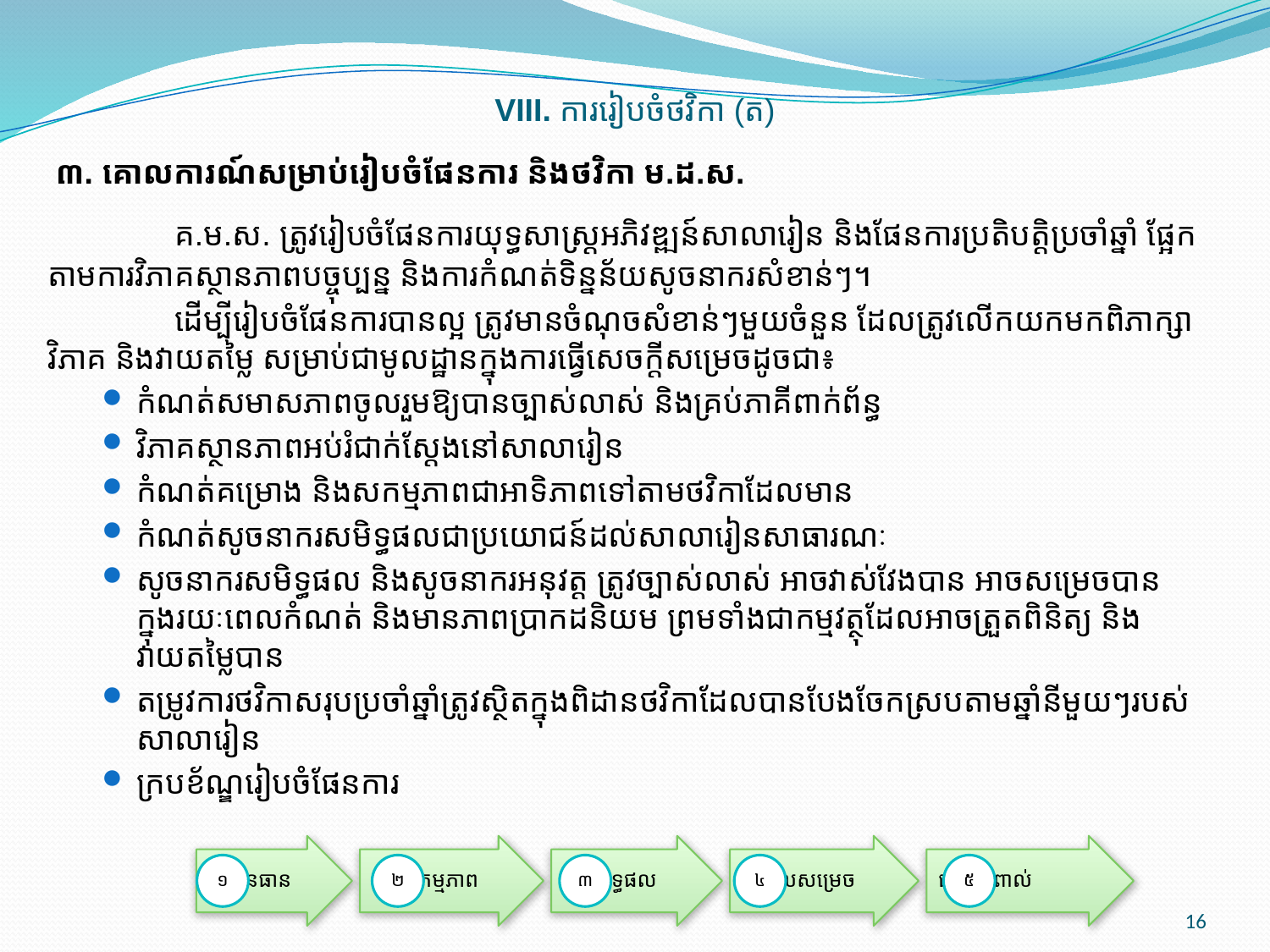

# VIII. ការរៀបចំថវិកា (ត)
 ៣. គោលការណ៍សម្រាប់រៀបចំផែនការ និងថវិកា ម.ដ.ស.
	គ.ម.ស. ត្រូវរៀបចំផែនការយុទ្ធសាស្រ្ត​​អភិវឌ្ឍន៍​សាលារៀន និងផែនការប្រតិបត្តិប្រចាំ​ឆ្នាំ ផ្អែកតាមការវិភាគស្ថានភាពបច្ចុប្បន្ន និងការ​កំណត់​ទិន្នន័យសូចនាករសំខាន់ៗ។
	ដើម្បីរៀបចំផែនការបានល្អ ត្រូវមានចំណុច​សំខាន់ៗ​មួយ​ចំនួន ដែលត្រូវ​​លើក​​យក​មកពិភាក្សា វិភាគ និង​វាយតម្លៃ សម្រាប់ជាមូលដ្ឋានក្នុងការធ្វើសេចក្តី​សម្រេចដូចជា៖
កំណត់សមាសភាពចូលរួមឱ្យបានច្បាស់លាស់ និងគ្រប់ភាគីពាក់ព័ន្ធ
វិភាគស្ថាន​ភាពអប់រំជាក់ស្តែងនៅសាលារៀន
កំណត់គម្រោង និងសកម្មភាពជាអាទិភាពទៅតាមថវិកាដែលមាន
កំណត់សូចនាករសមិទ្ធផលជា​ប្រយោជន៍ដល់សាលារៀនសាធារណៈ
សូចនាករសមិទ្ធផល និងសូចនាករអនុវត្ត ត្រូវច្បាស់លាស់ អាចវាស់វែង​បាន អាចសម្រេចបានក្នុងរយៈ​ពេលកំណត់ និងមានភាពប្រាកដនិយម ព្រម​ទាំង​​ជា​កម្មវត្ថុ​ដែល​អាចត្រួតពិនិត្យ និងវាយតម្លៃបាន
តម្រូវការថវិកាសរុបប្រចាំឆ្នាំត្រូវស្ថិតក្នុងពិដានថវិកាដែលបានបែងចែកស្របតាមឆ្នាំនីមួយៗ​របស់សាលារៀន
ក្របខ័ណ្ឌរៀបចំផែនការ

 ធនធាន
១
 សកម្មភាព
២
 លទ្ធផល
៣
ផលសម្រេច
៤
  ផលប៉ះពាល់
៥

16